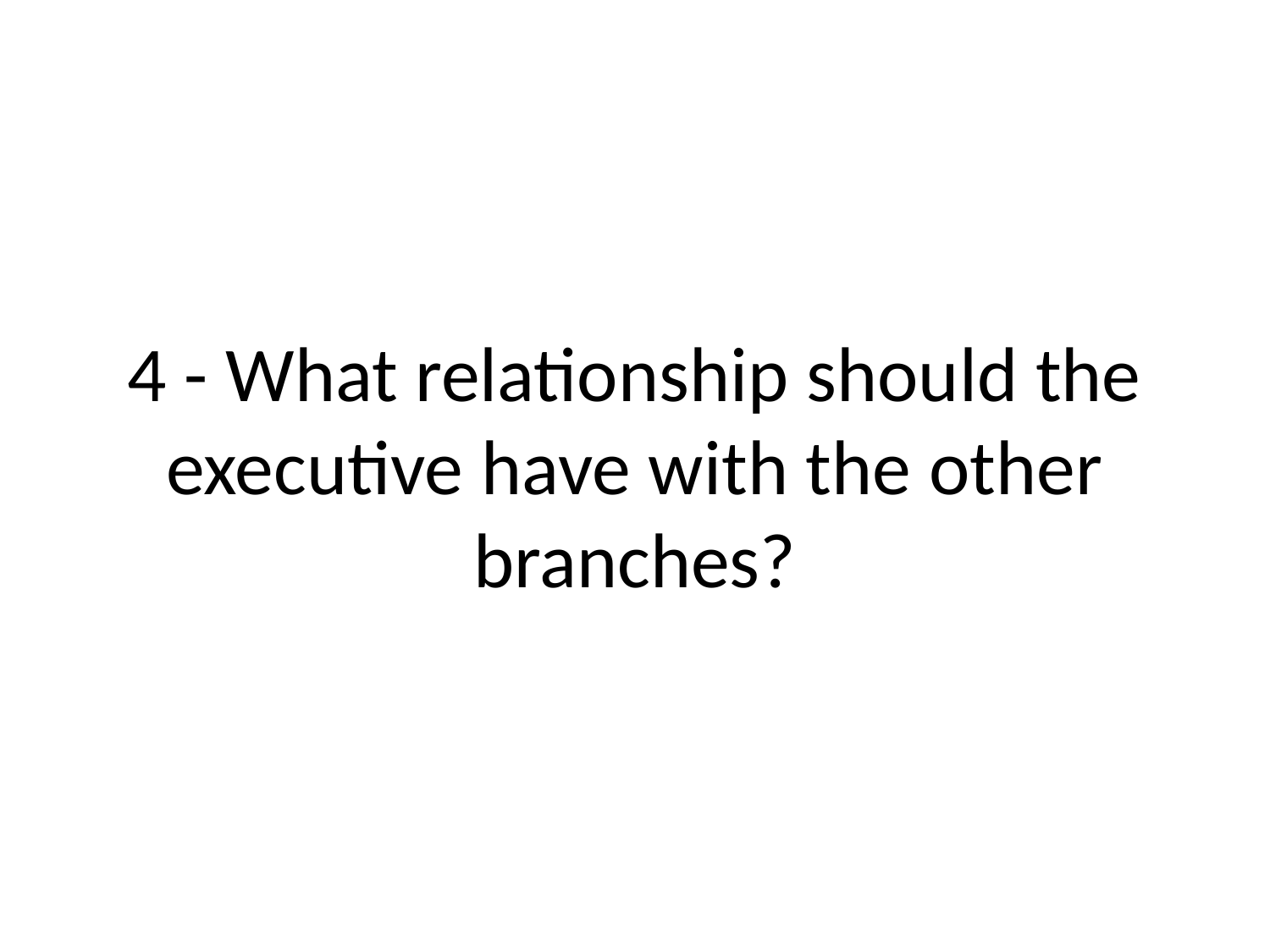

# 4 - What relationship should the executive have with the other branches?